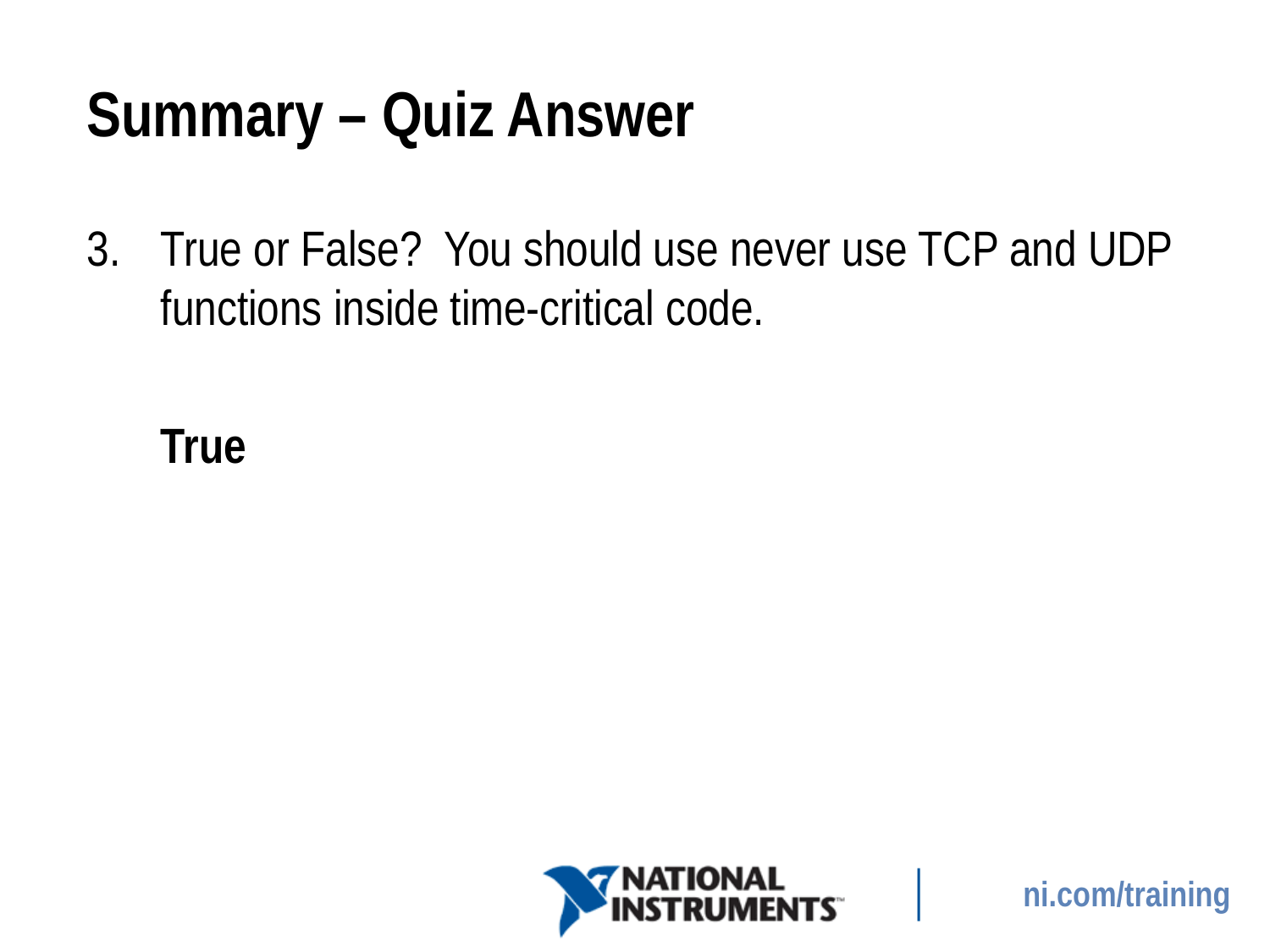

# Summary – Quiz Answer
True or False?  You should use never use TCP and UDP functions inside time-critical code.

	True